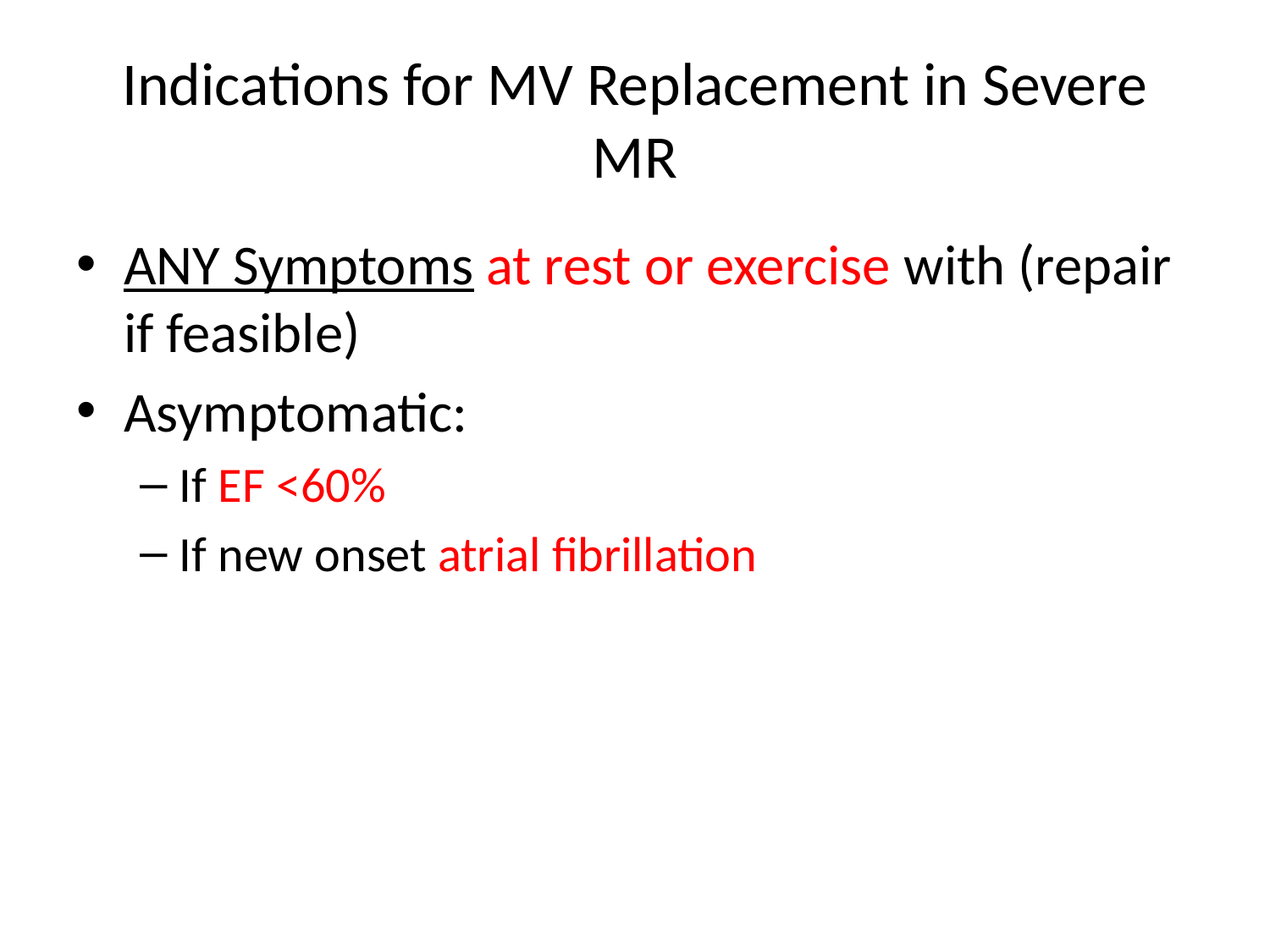

# Indications for MV Replacement in Severe MR
ANY Symptoms at rest or exercise with (repair if feasible)
Asymptomatic:
If EF <60%
If new onset atrial fibrillation